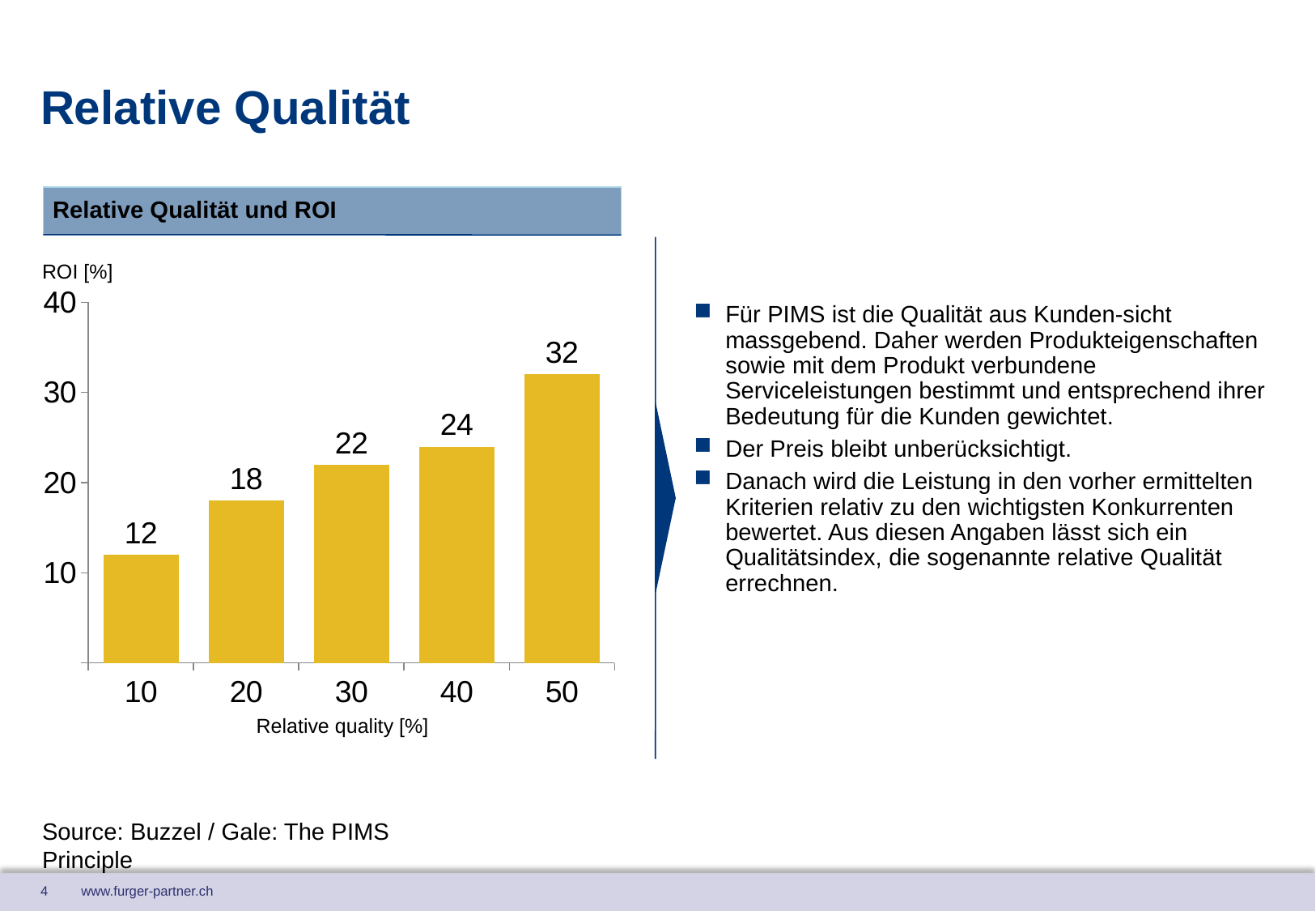

# Relative Qualität

Relative Qualität und ROI

ROI [%]

### Chart

| Category | Zahlenwert |
|---|---|
| 10 | 12.0 |
| 20 | 18.0 |
| 30 | 22.0 |
| 40 | 24.0 |
| 50 | 32.0 |
Für PIMS ist die Qualität aus Kunden-sicht massgebend. Daher werden Produkteigenschaften sowie mit dem Produkt verbundene Serviceleistungen bestimmt und entsprechend ihrer Bedeutung für die Kunden gewichtet.
Der Preis bleibt unberücksichtigt.
Danach wird die Leistung in den vorher ermittelten Kriterien relativ zu den wichtigsten Konkurrenten bewertet. Aus diesen Angaben lässt sich ein Qualitätsindex, die sogenannte relative Qualität errechnen.

Relative quality [%]
Source: Buzzel / Gale: The PIMS Principle